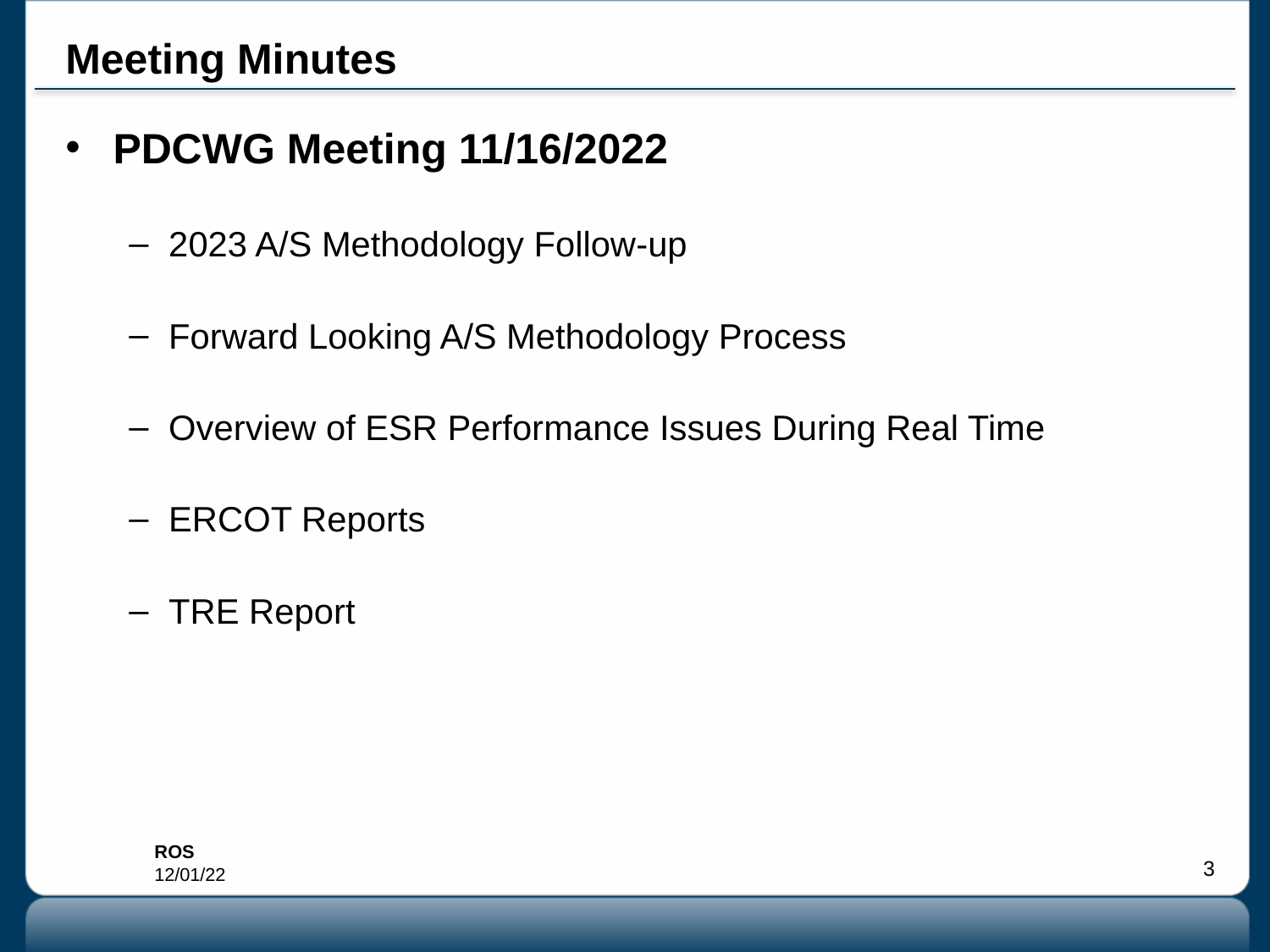

# Meeting Minutes
PDCWG Meeting 11/16/2022
2023 A/S Methodology Follow-up
Forward Looking A/S Methodology Process
Overview of ESR Performance Issues During Real Time
ERCOT Reports
TRE Report